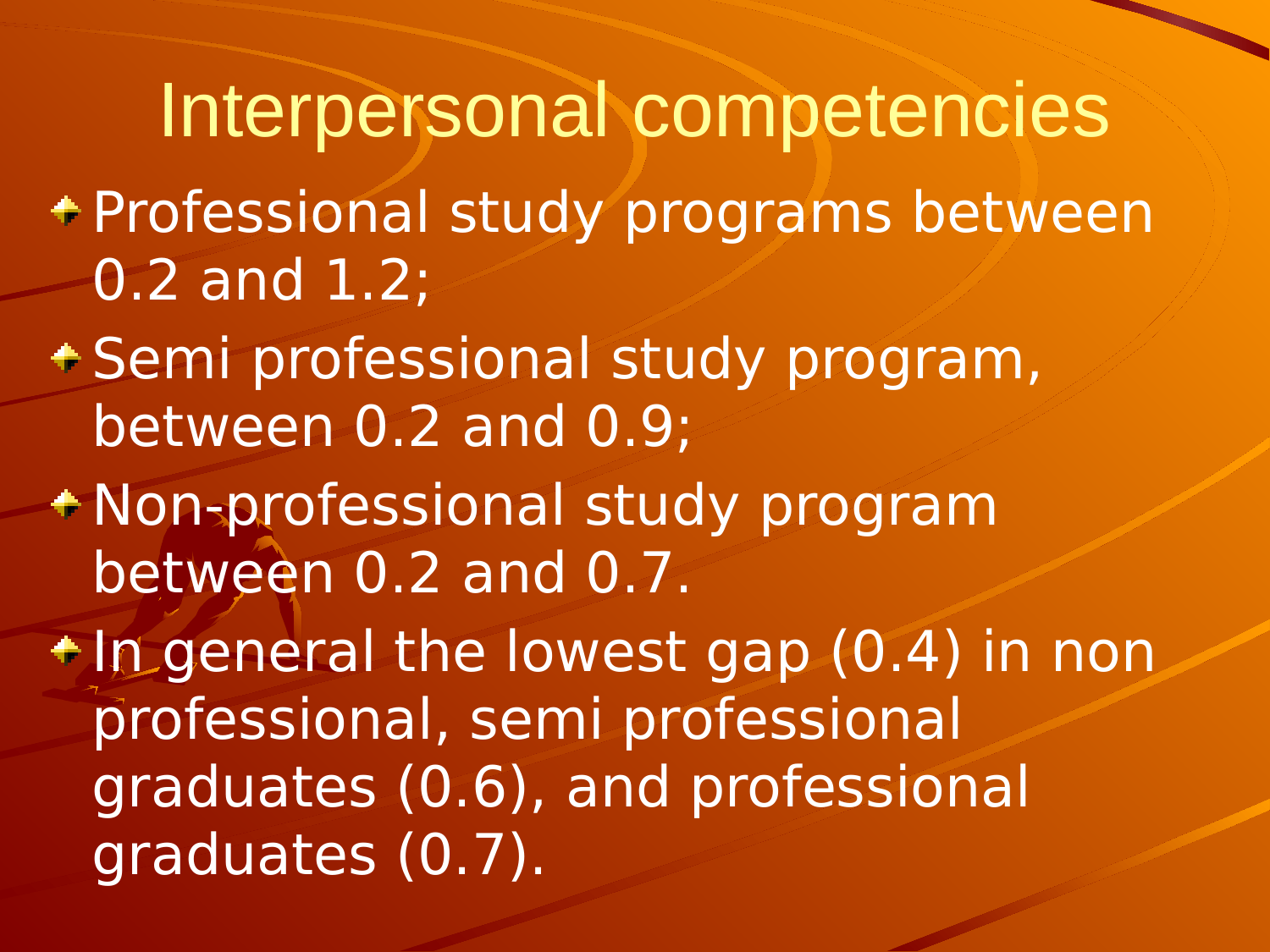

# Interpersonal competencies
Professional study programs between 0.2 and 1.2;
Semi professional study program, between 0.2 and 0.9;
Non-professional study program between 0.2 and 0.7.
In general the lowest gap (0.4) in non professional, semi professional graduates (0.6), and professional graduates (0.7).